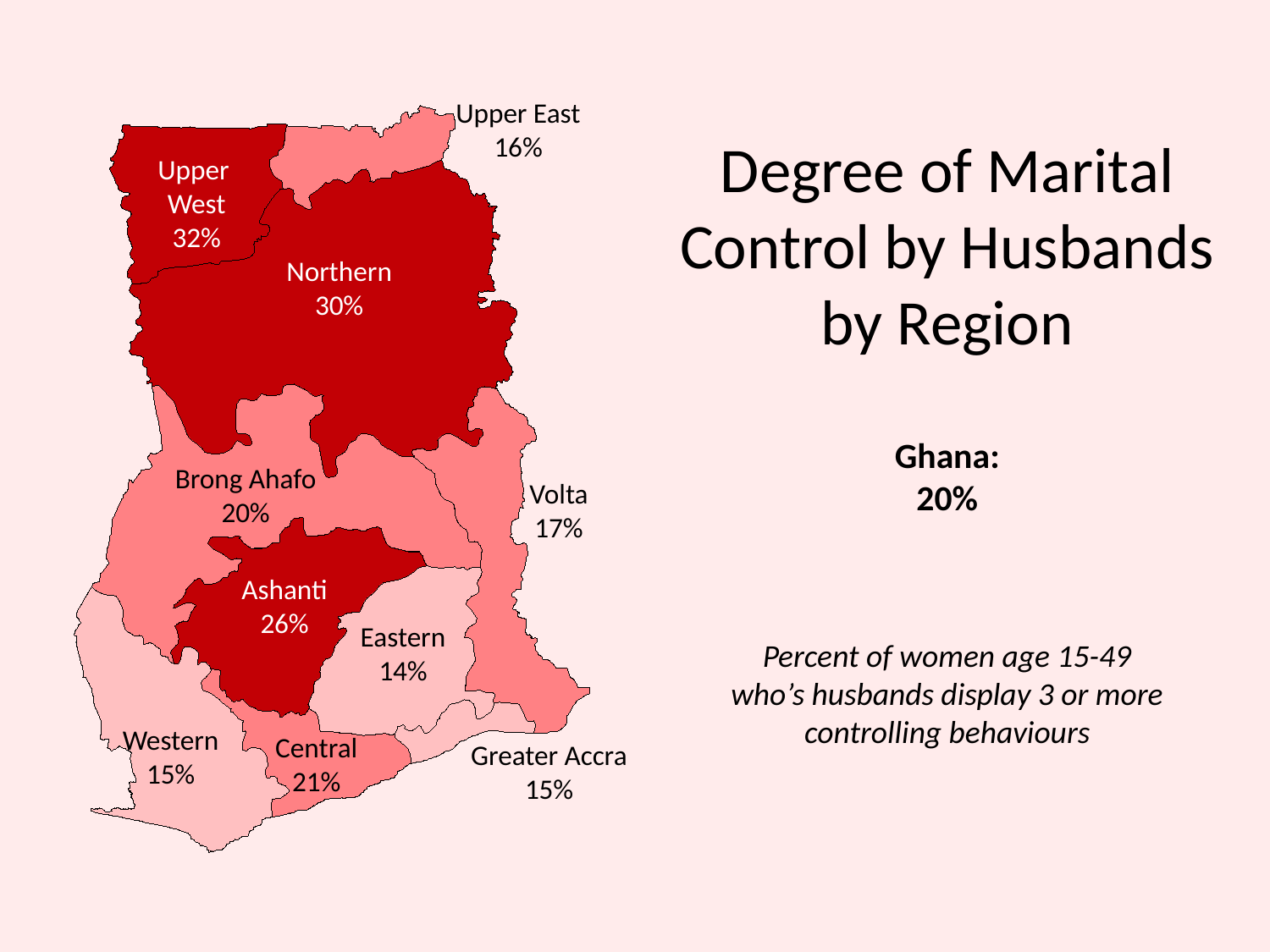

Upper East
16%

Upper
West
32%

Northern
30%

Brong Ahafo
20%
Volta
17%

Ashanti
26%

Eastern
14%

Western
15%
Central
21%
Greater Accra
15%
# Degree of Marital Control by Husbands by Region
Ghana:
20%
Percent of women age 15-49 who’s husbands display 3 or more controlling behaviours